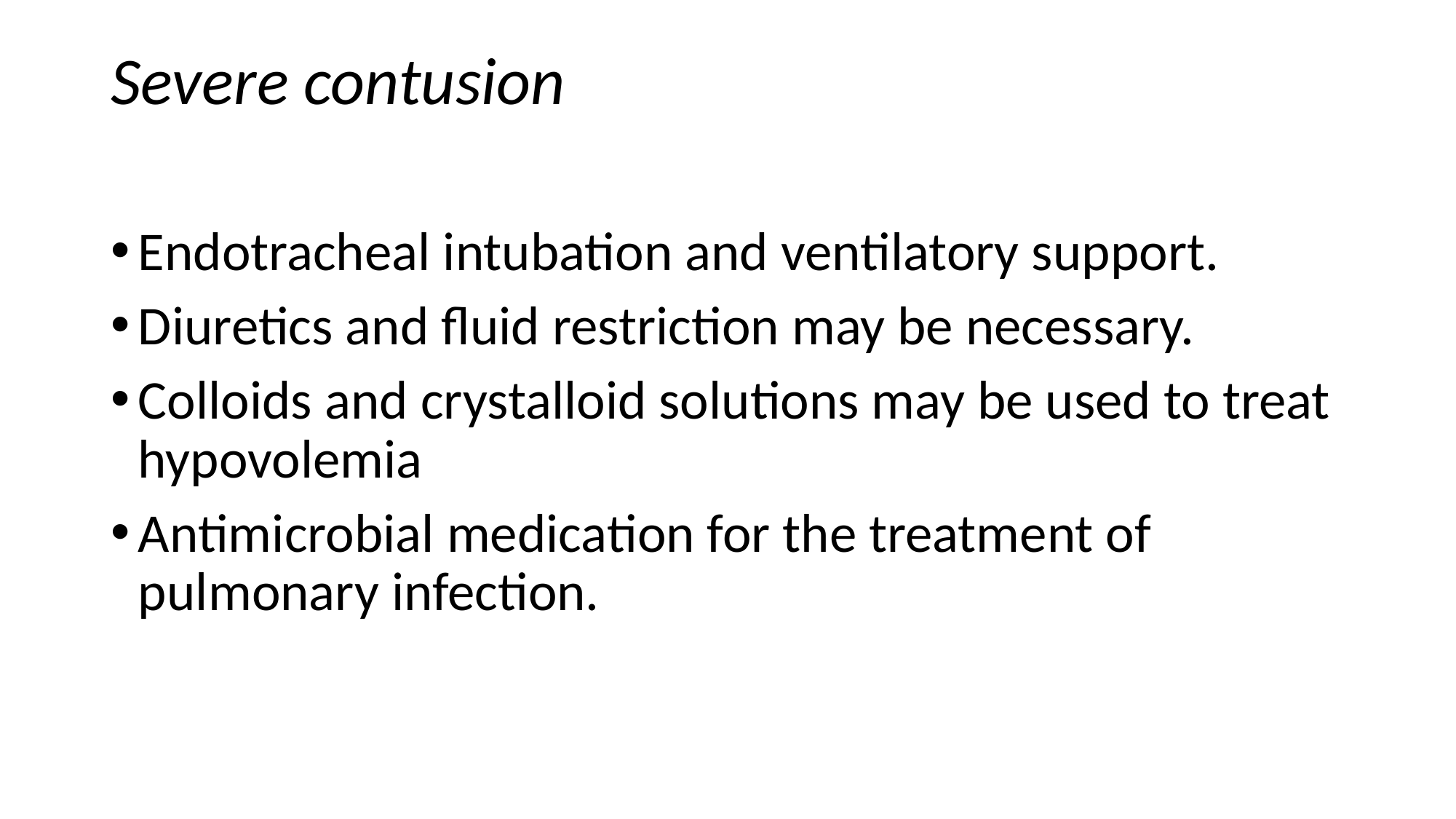

# Severe contusion
Endotracheal intubation and ventilatory support.
Diuretics and fluid restriction may be necessary.
Colloids and crystalloid solutions may be used to treat hypovolemia
Antimicrobial medication for the treatment of pulmonary infection.